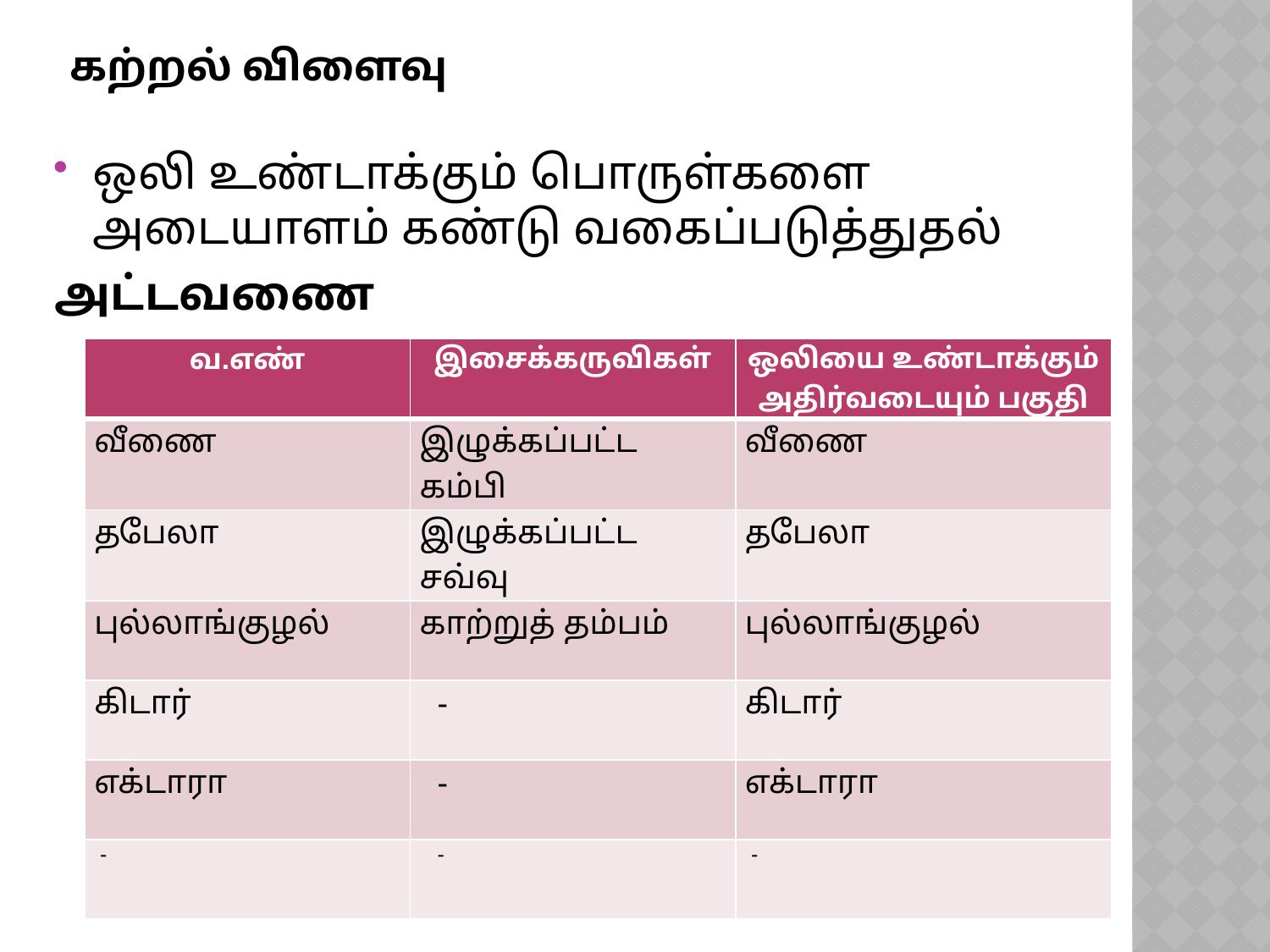

# கற்றல் விளைவு
ஒலி உண்டாக்கும் பொருள்களை அடையாளம் கண்டு வகைப்படுத்துதல்
அட்டவணை

| வ.எண் | இசைக்கருவிகள் | ஒலியை உண்டாக்கும் அதிர்வடையும் பகுதி |
| --- | --- | --- |
| வீணை | இழுக்கப்பட்ட கம்பி | வீணை |
| தபேலா | இழுக்கப்பட்ட சவ்வு | தபேலா |
| புல்லாங்குழல் | காற்றுத் தம்பம் | புல்லாங்குழல் |
| கிடார் | - | கிடார் |
| எக்டாரா | - | எக்டாரா |
| - | - | - |